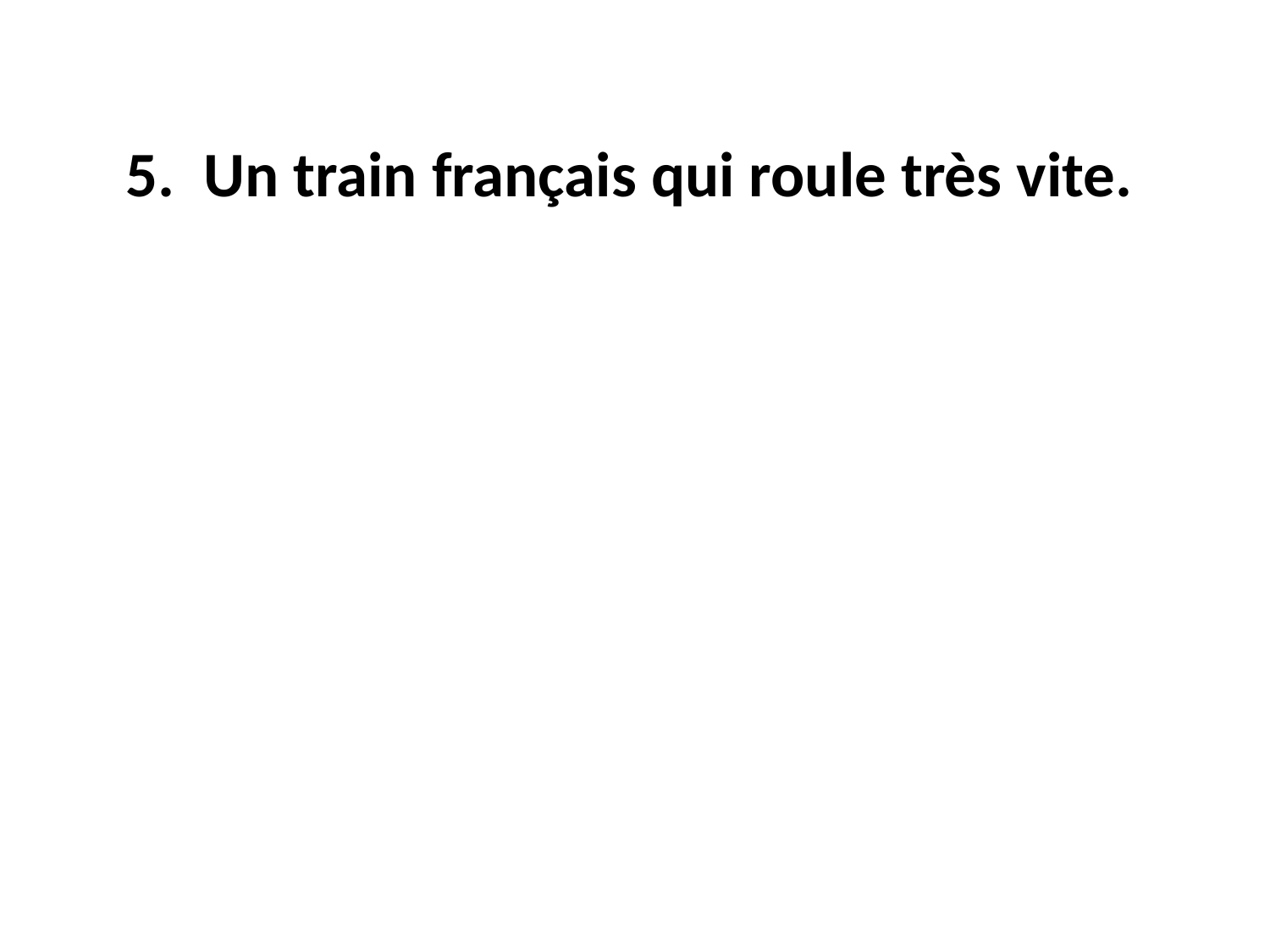

5.  Un train français qui roule très vite.